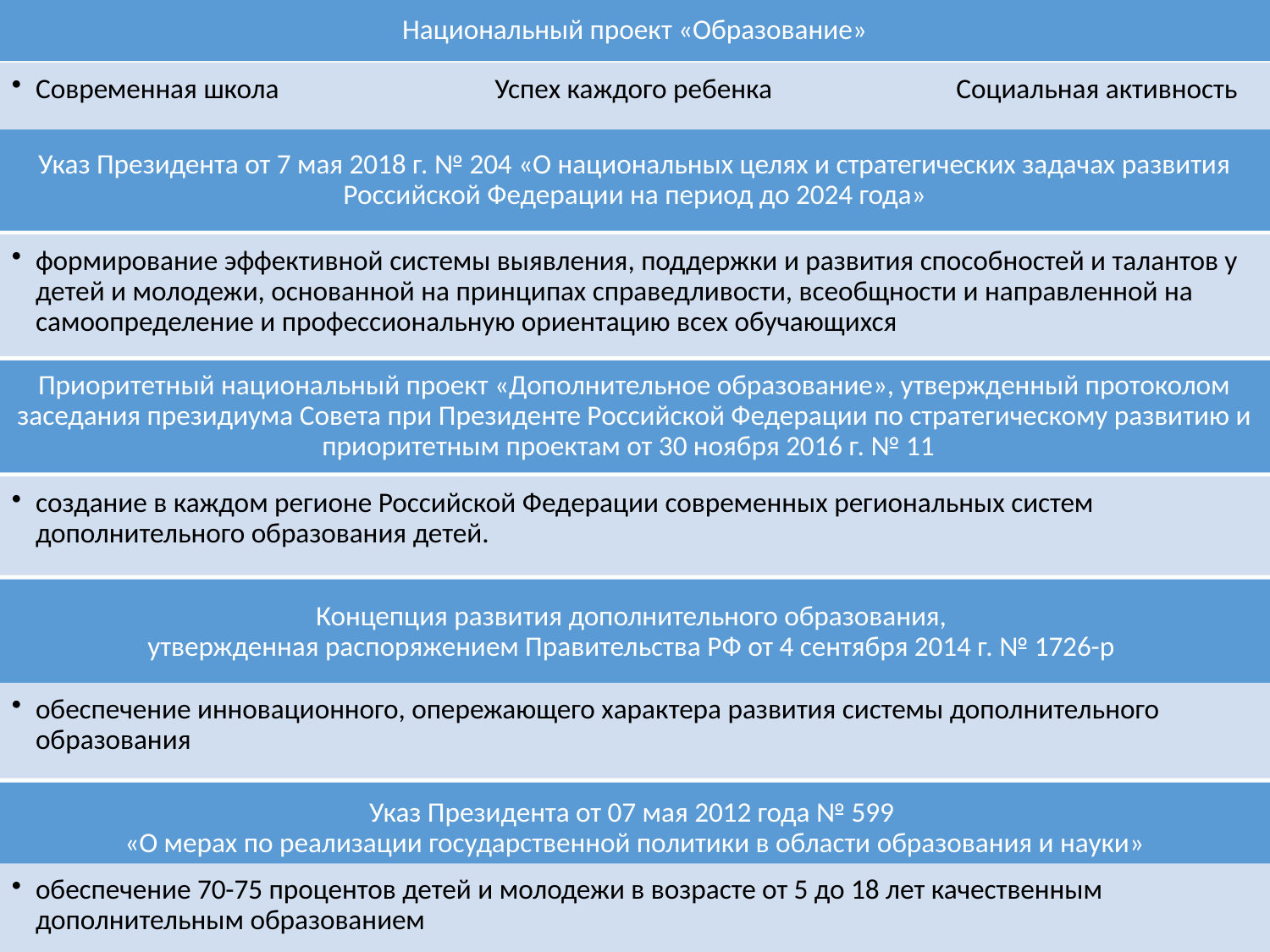

Национальный проект «Образование»
Современная школа                                  Успех каждого ребенка                             Социальная активность
Указ Президента от 7 мая 2018 г. № 204 «О национальных целях и стратегических задачах развития Российской Федерации на период до 2024 года»
формирование эффективной системы выявления, поддержки и развития способностей и талантов у детей и молодежи, основанной на принципах справедливости, всеобщности и направленной на самоопределение и профессиональную ориентацию всех обучающихся

Приоритетный национальный проект «Дополнительное образование», утвержденный протоколом заседания президиума Совета при Президенте Российской Федерации по стратегическому развитию и приоритетным проектам от 30 ноября 2016 г. № 11
создание в каждом регионе Российской Федерации современных региональных систем дополнительного образования детей.
Концепция развития дополнительного образования,
утвержденная распоряжением Правительства РФ от 4 сентября 2014 г. № 1726-р
обеспечение инновационного, опережающего характера развития системы дополнительного образования

Указ Президента от 07 мая 2012 года № 599
«О мерах по реализации государственной политики в области образования и науки»
обеспечение 70-75 процентов детей и молодежи в возрасте от 5 до 18 лет качественным дополнительным образованием